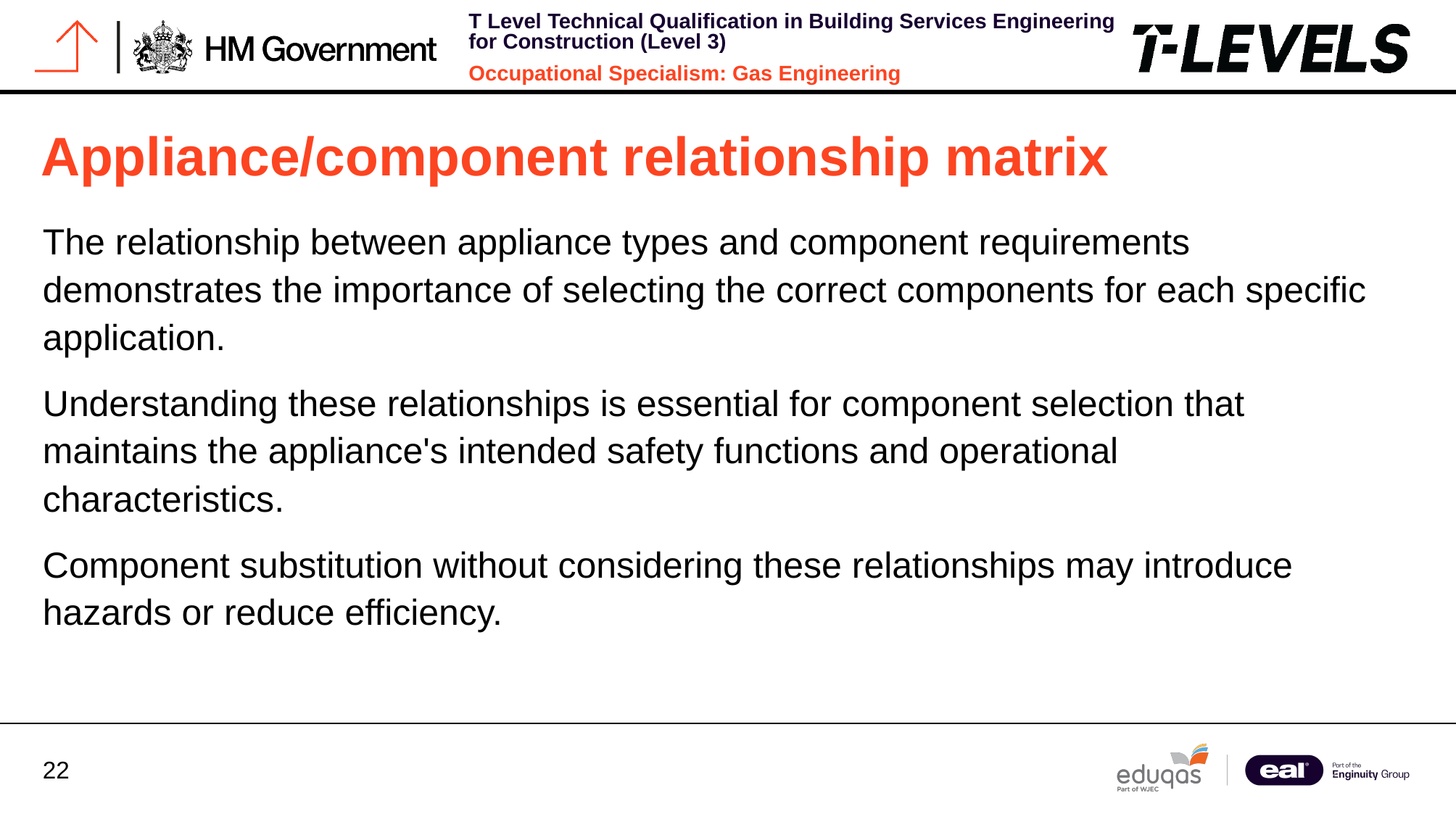

# Appliance/component relationship matrix
The relationship between appliance types and component requirements demonstrates the importance of selecting the correct components for each specific application.
Understanding these relationships is essential for component selection that maintains the appliance's intended safety functions and operational characteristics.
Component substitution without considering these relationships may introduce hazards or reduce efficiency.